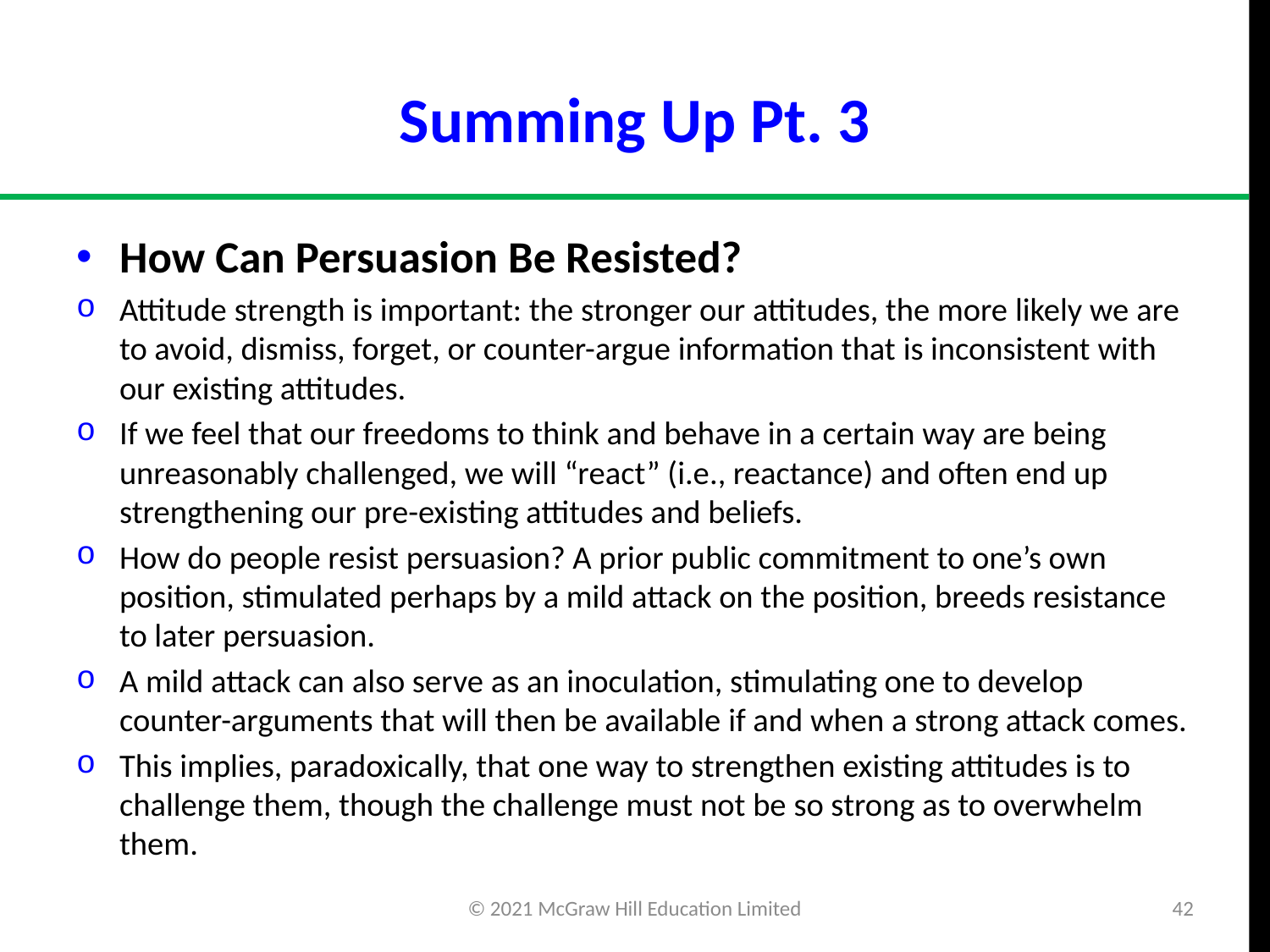

# Summing Up Pt. 3
How Can Persuasion Be Resisted?
Attitude strength is important: the stronger our attitudes, the more likely we are to avoid, dismiss, forget, or counter-argue information that is inconsistent with our existing attitudes.
If we feel that our freedoms to think and behave in a certain way are being unreasonably challenged, we will “react” (i.e., reactance) and often end up strengthening our pre-existing attitudes and beliefs.
How do people resist persuasion? A prior public commitment to one’s own position, stimulated perhaps by a mild attack on the position, breeds resistance to later persuasion.
A mild attack can also serve as an inoculation, stimulating one to develop counter-arguments that will then be available if and when a strong attack comes.
This implies, paradoxically, that one way to strengthen existing attitudes is to challenge them, though the challenge must not be so strong as to overwhelm them.
© 2021 McGraw Hill Education Limited
42